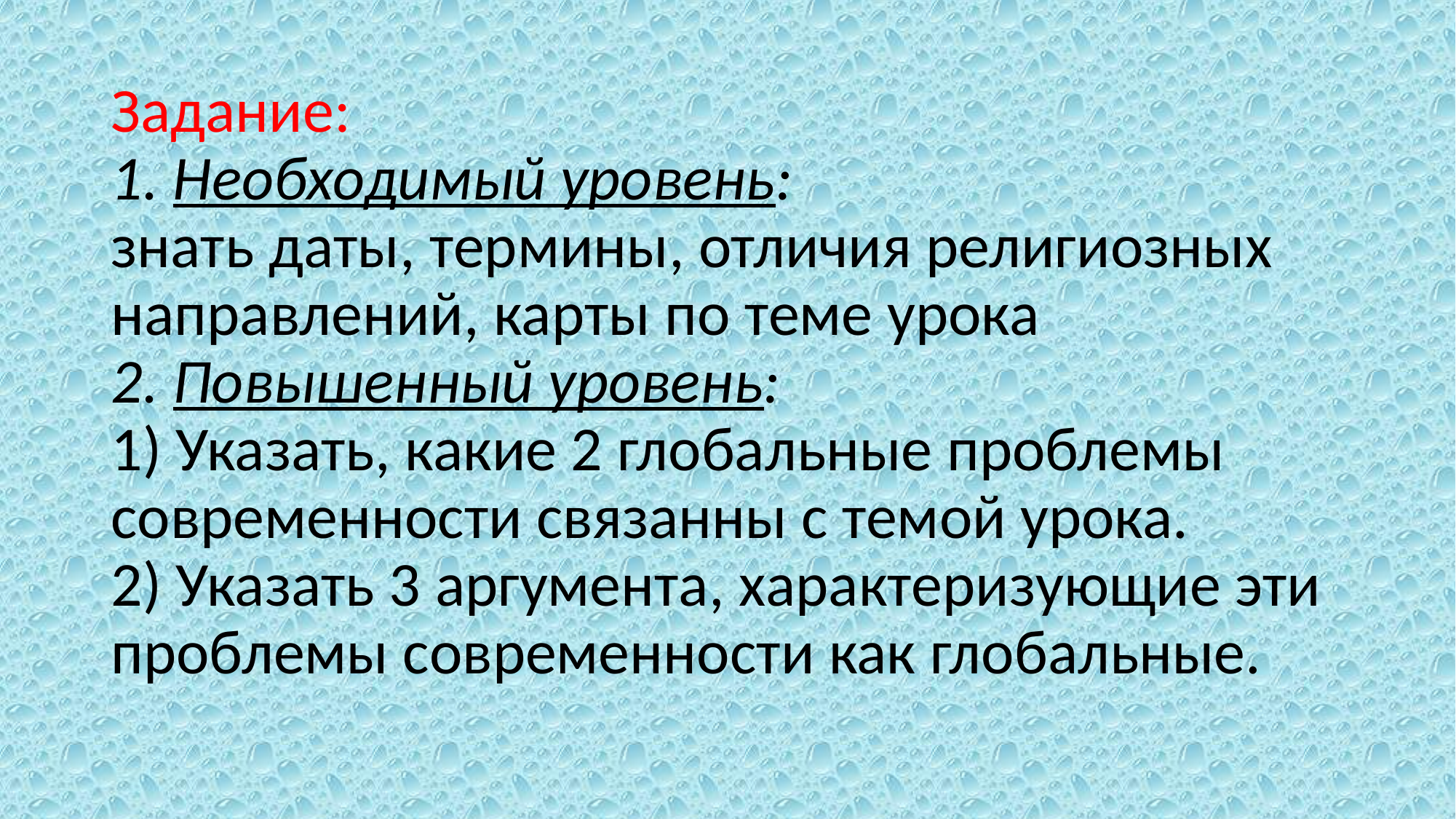

# Задание: 1. Необходимый уровень: знать даты, термины, отличия религиозных направлений, карты по теме урока 2. Повышенный уровень: 1) Указать, какие 2 глобальные проблемы современности связанны с темой урока. 2) Указать 3 аргумента, характеризующие эти проблемы современности как глобальные.